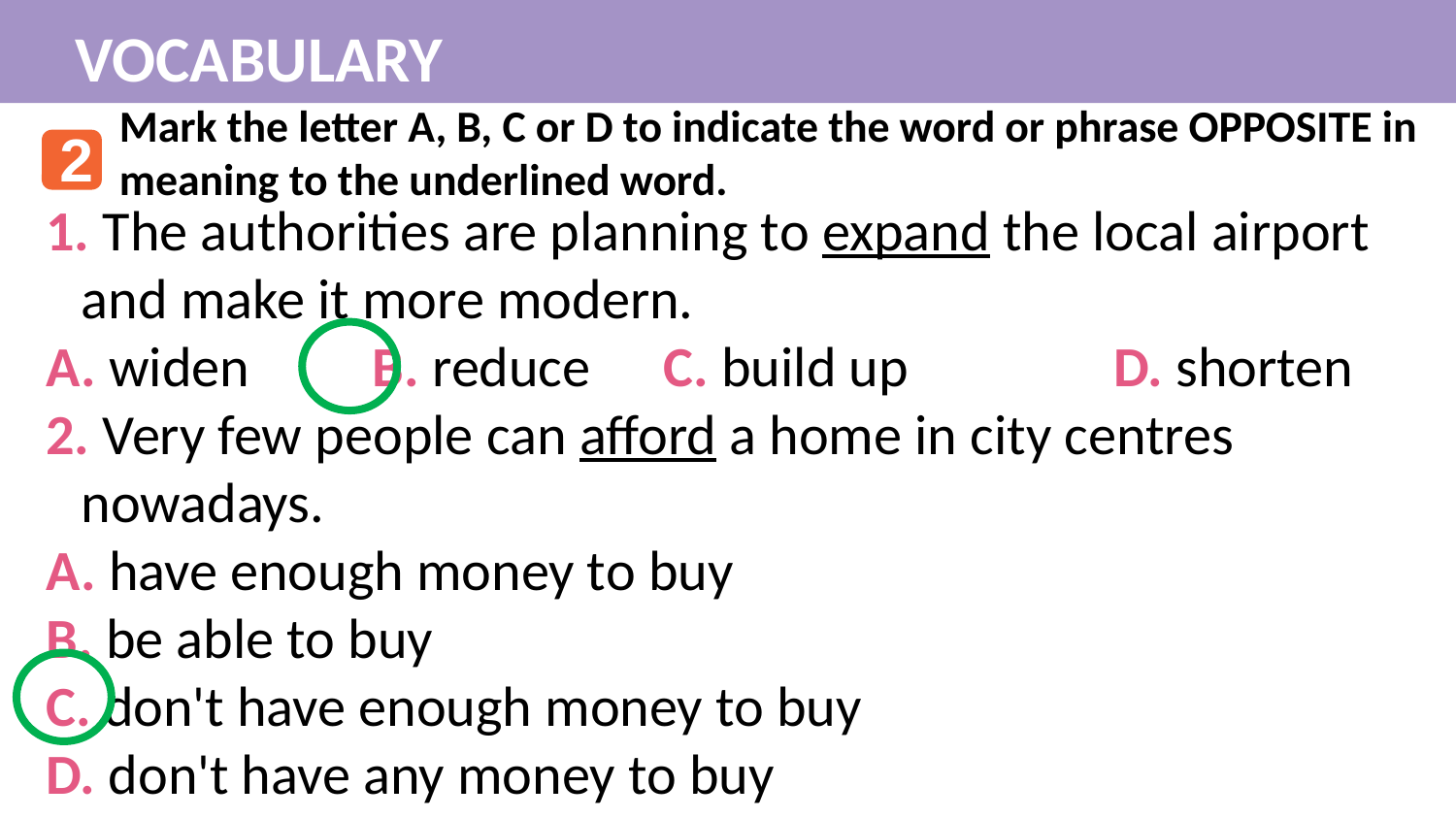

VOCABULARY
Mark the letter A, B, C or D to indicate the word or phrase OPPOSITE in meaning to the underlined word.

2

1. The authorities are planning to expand the local airport and make it more modern.
A. widen	B. reduce	C. build up		 D. shorten
2. Very few people can afford a home in city centres nowadays.
A. have enough money to buy
B. be able to buy
C. don't have enough money to buy
D. don't have any money to buy